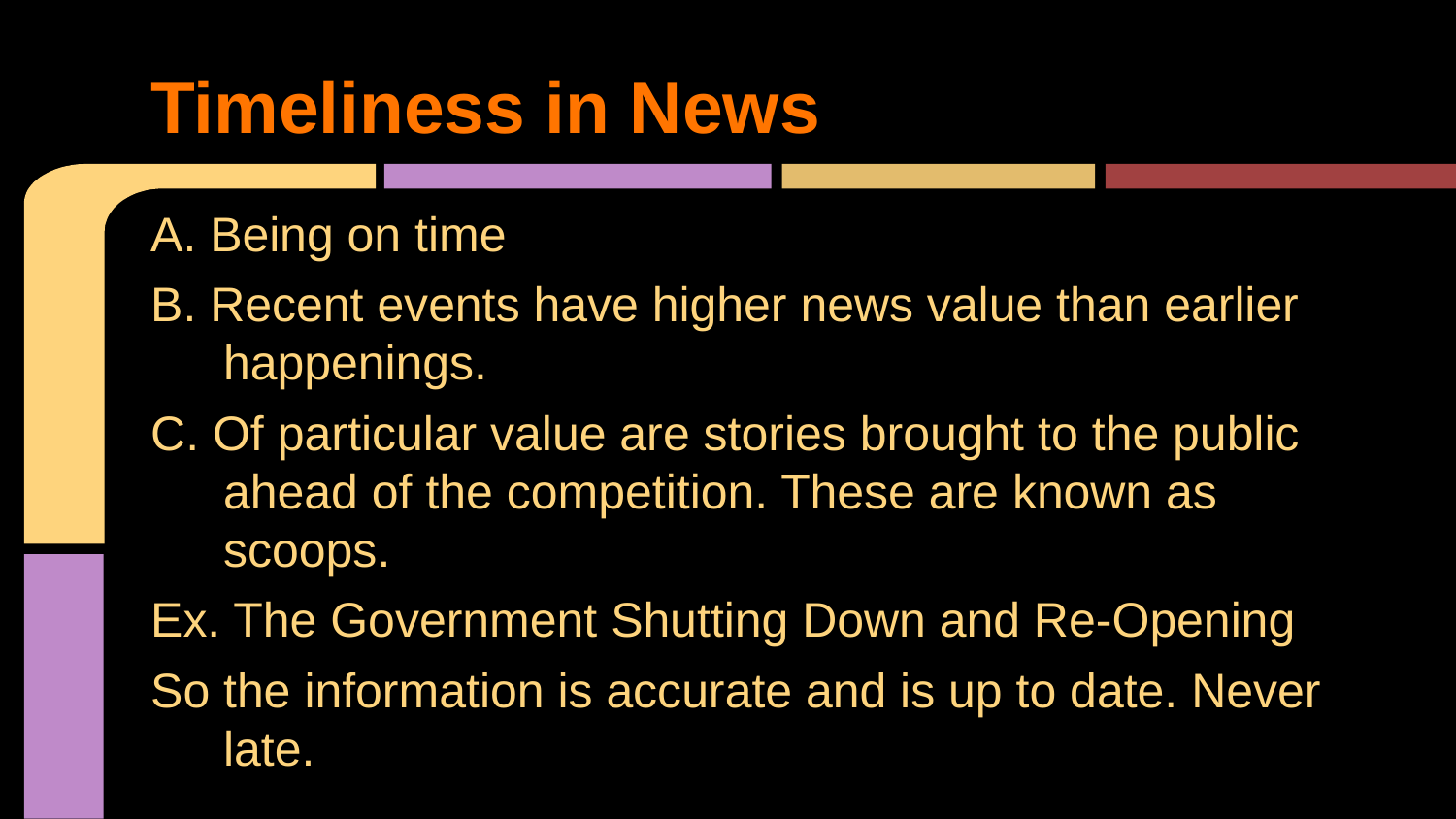

# Timeliness in News
A. Being on time
B. Recent events have higher news value than earlier happenings.
C. Of particular value are stories brought to the public ahead of the competition. These are known as scoops.
Ex. The Government Shutting Down and Re-Opening
So the information is accurate and is up to date. Never late.